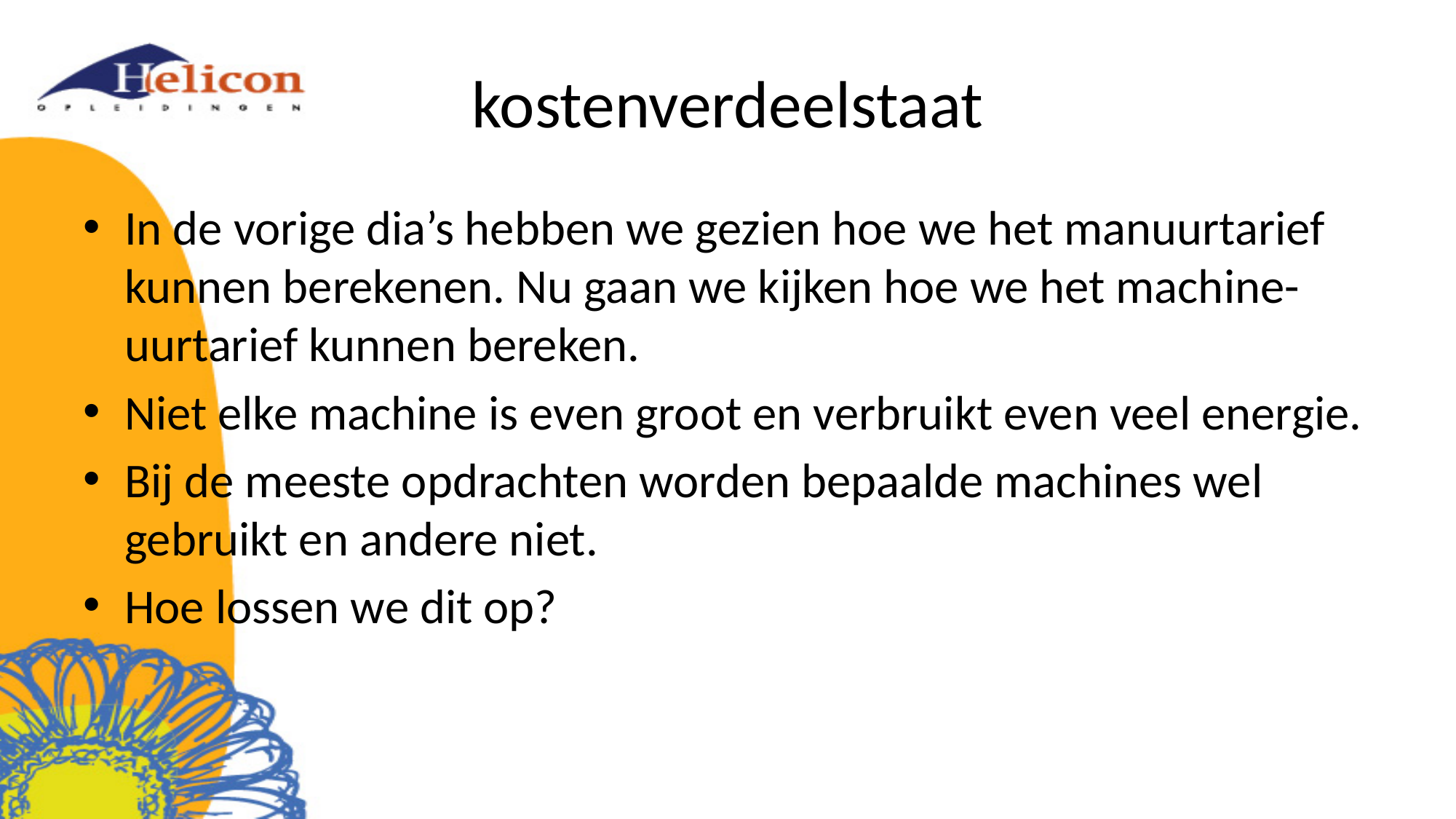

# kostenverdeelstaat
In de vorige dia’s hebben we gezien hoe we het manuurtarief kunnen berekenen. Nu gaan we kijken hoe we het machine-uurtarief kunnen bereken.
Niet elke machine is even groot en verbruikt even veel energie.
Bij de meeste opdrachten worden bepaalde machines wel gebruikt en andere niet.
Hoe lossen we dit op?